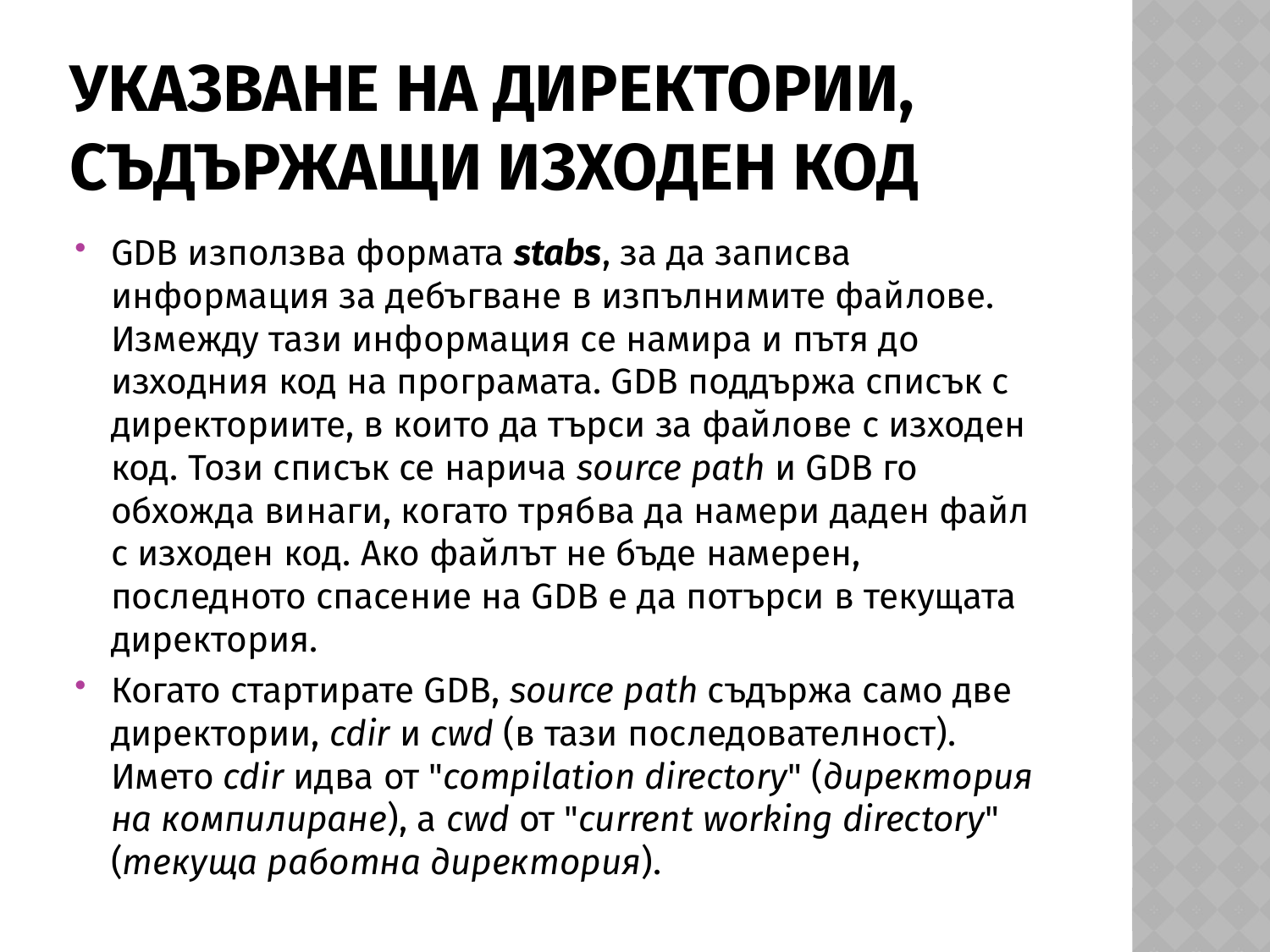

# Указване на директории, съдържащи изходен код
GDB използва формата stabs, за да записва информация за дебъгване в изпълнимите файлове. Измежду тази информация се намира и пътя до изходния код на програмата. GDB поддържа списък с директориите, в които да търси за файлове с изходен код. Този списък се нарича source path и GDB го обхожда винаги, когато трябва да намери даден файл с изходен код. Ако файлът не бъде намерен, последното спасение на GDB е да потърси в текущата директория.
Когато стартирате GDB, source path съдържа само две директории, cdir и cwd (в тази последователност). Името cdir идва от "compilation directory" (директория на компилиране), а cwd от "current working directory" (текуща работна директория).